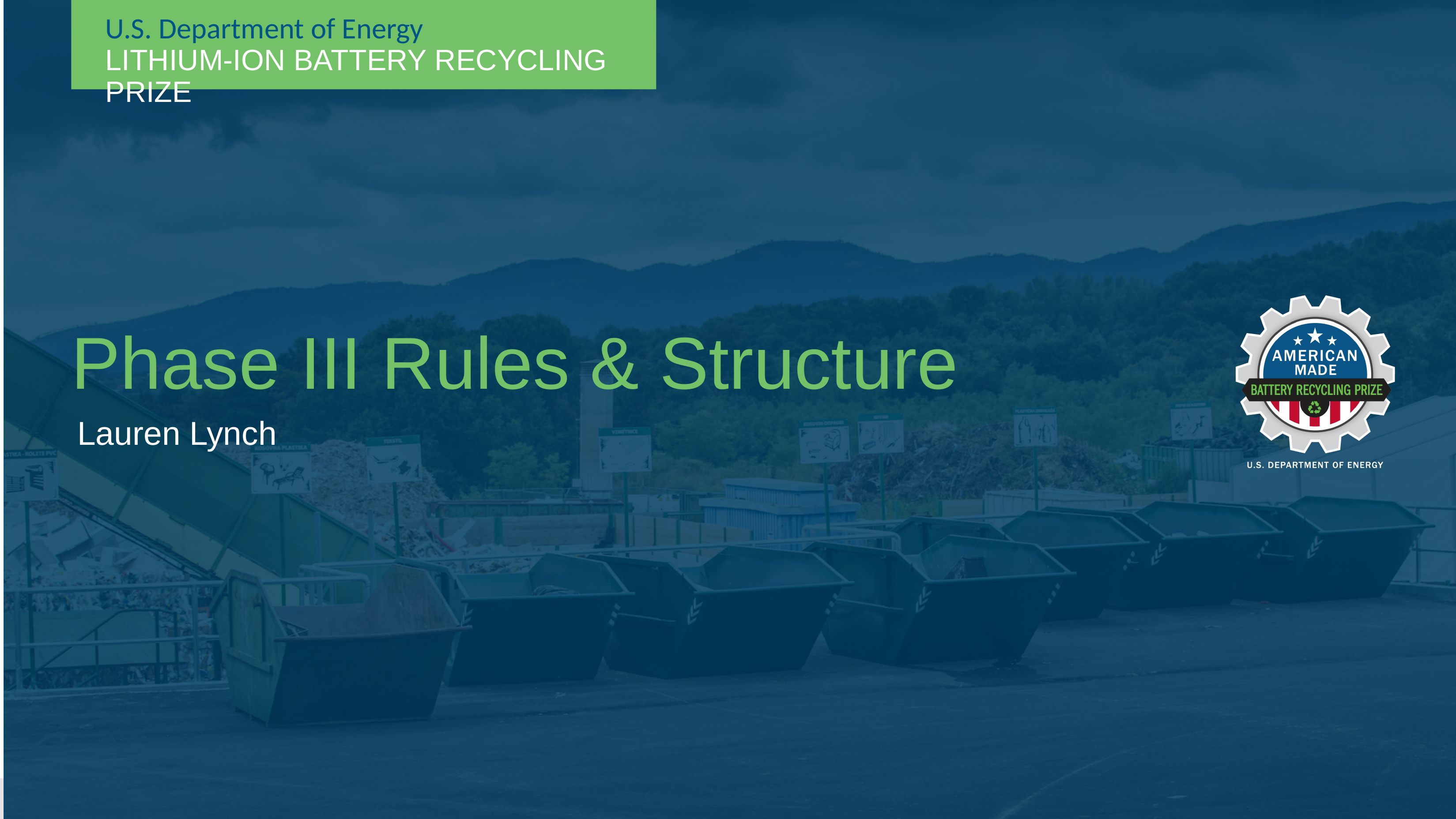

# Phase III Rules & Structure
Lauren Lynch